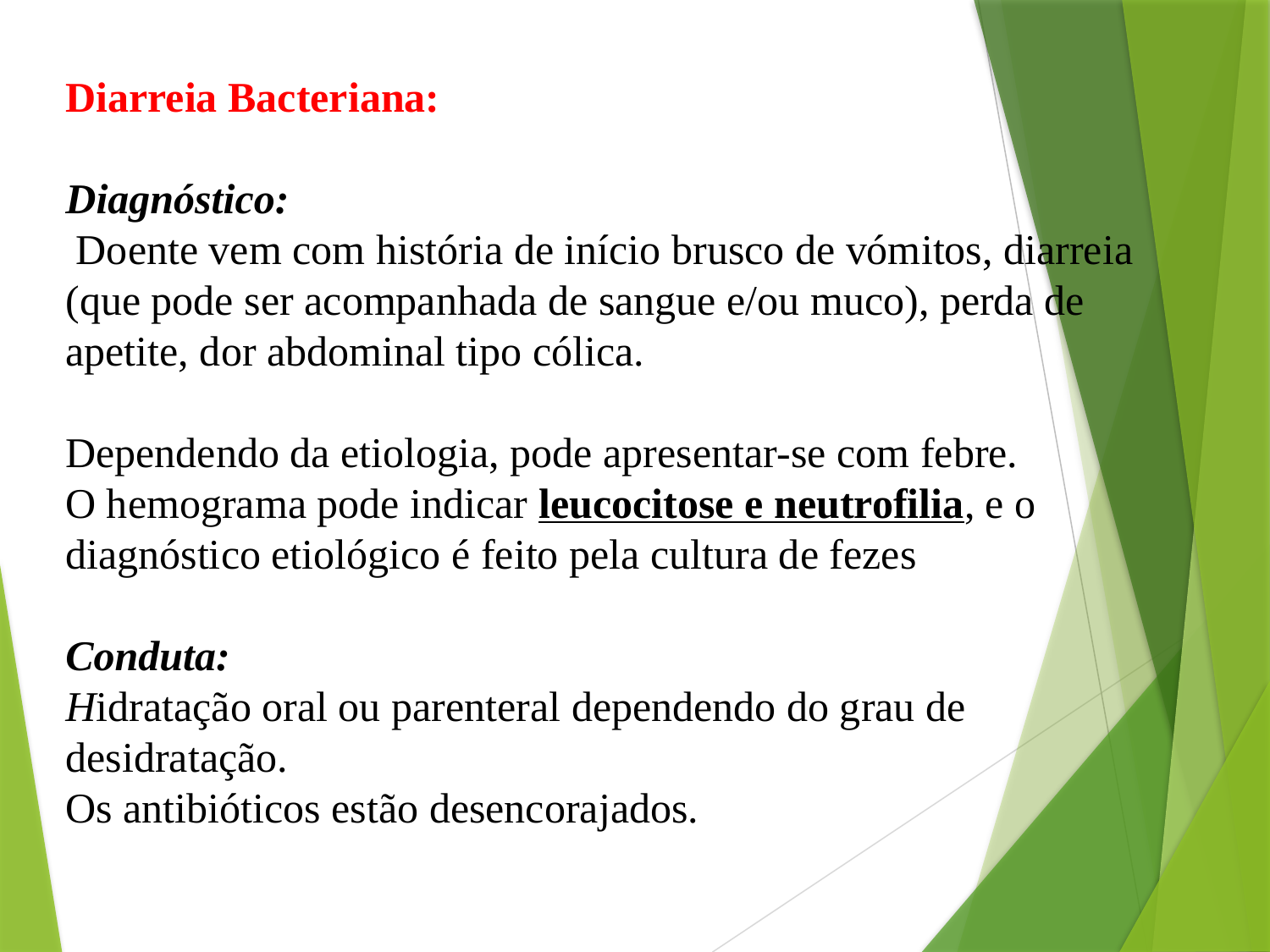

# Diarreia Bacteriana: Diagnóstico: Doente vem com história de início brusco de vómitos, diarreia (que pode ser acompanhada de sangue e/ou muco), perda de apetite, dor abdominal tipo cólica. Dependendo da etiologia, pode apresentar-se com febre. O hemograma pode indicar leucocitose e neutrofilia, e o diagnóstico etiológico é feito pela cultura de fezes Conduta: Hidratação oral ou parenteral dependendo do grau de desidratação. Os antibióticos estão desencorajados.